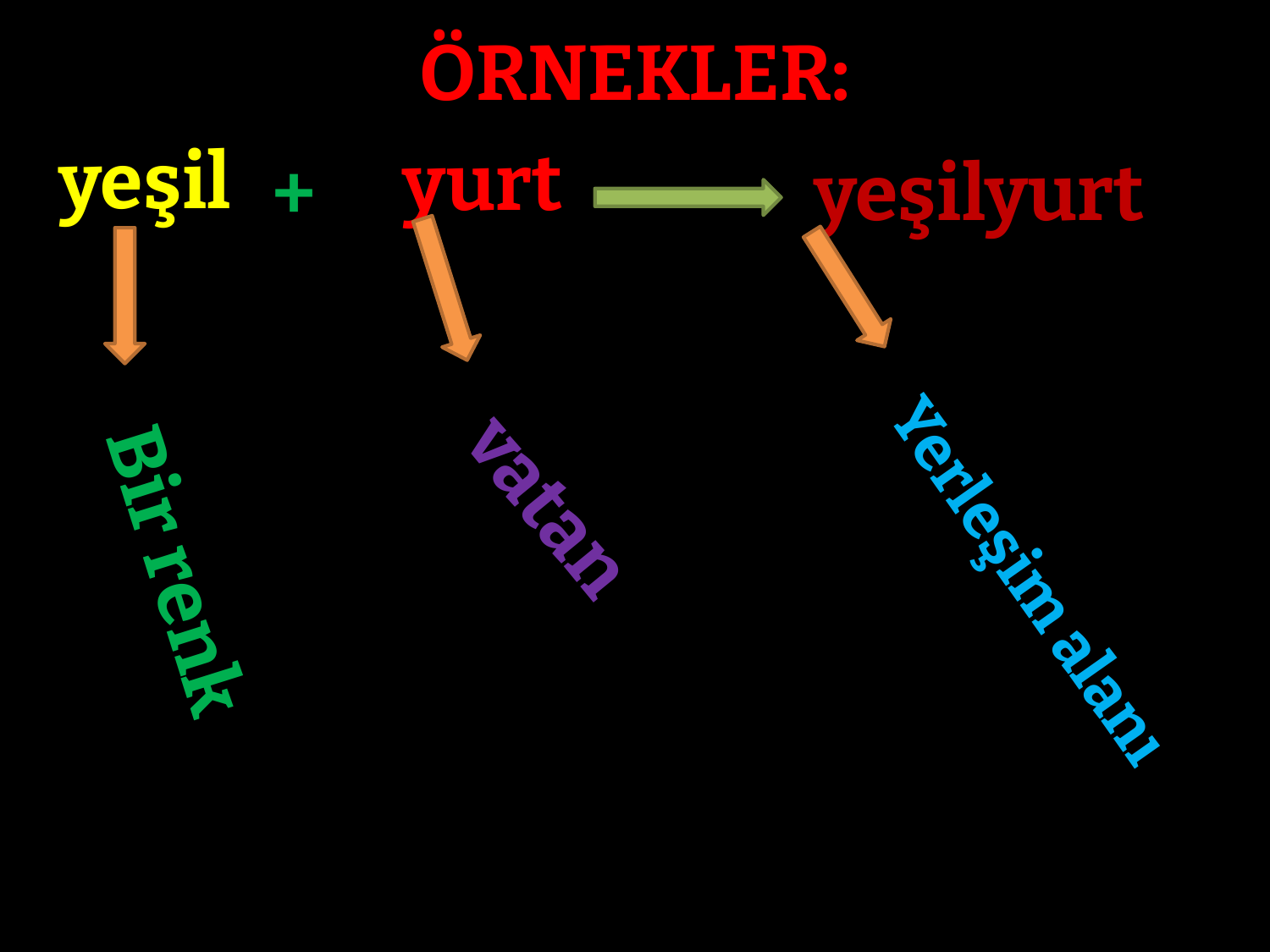

ÖRNEKLER:
yeşil
yurt
+
yeşilyurt

#
vatan
Bir renk
Yerleşim alanı